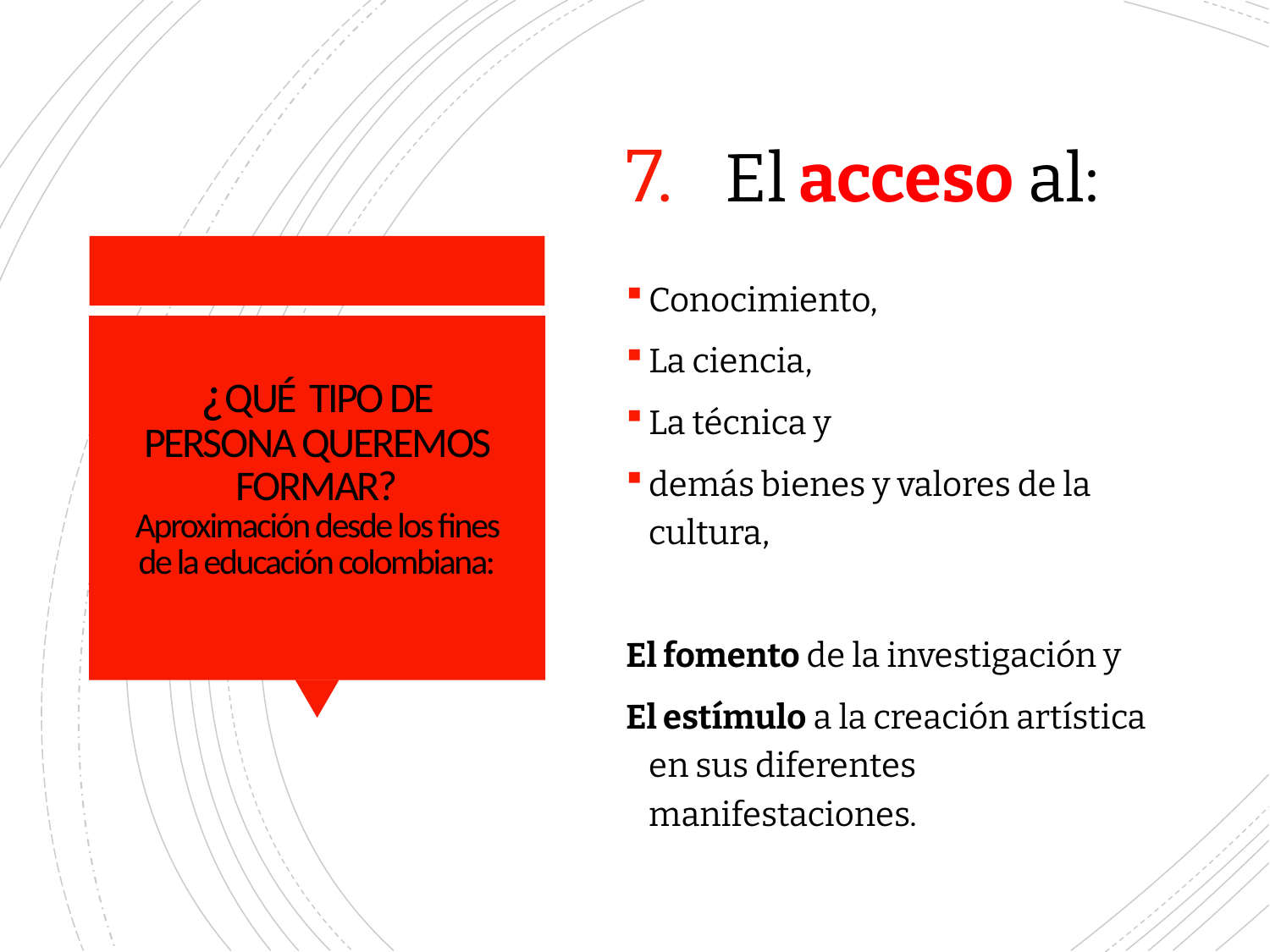

El acceso al:

Conocimiento,
La ciencia,
La técnica y
demás bienes y valores de la cultura,

El fomento de la investigación y
El estímulo a la creación artística en sus diferentes manifestaciones.

# ¿QUÉ TIPO DE PERSONA QUEREMOS FORMAR? Aproximación desde los fines de la educación colombiana: